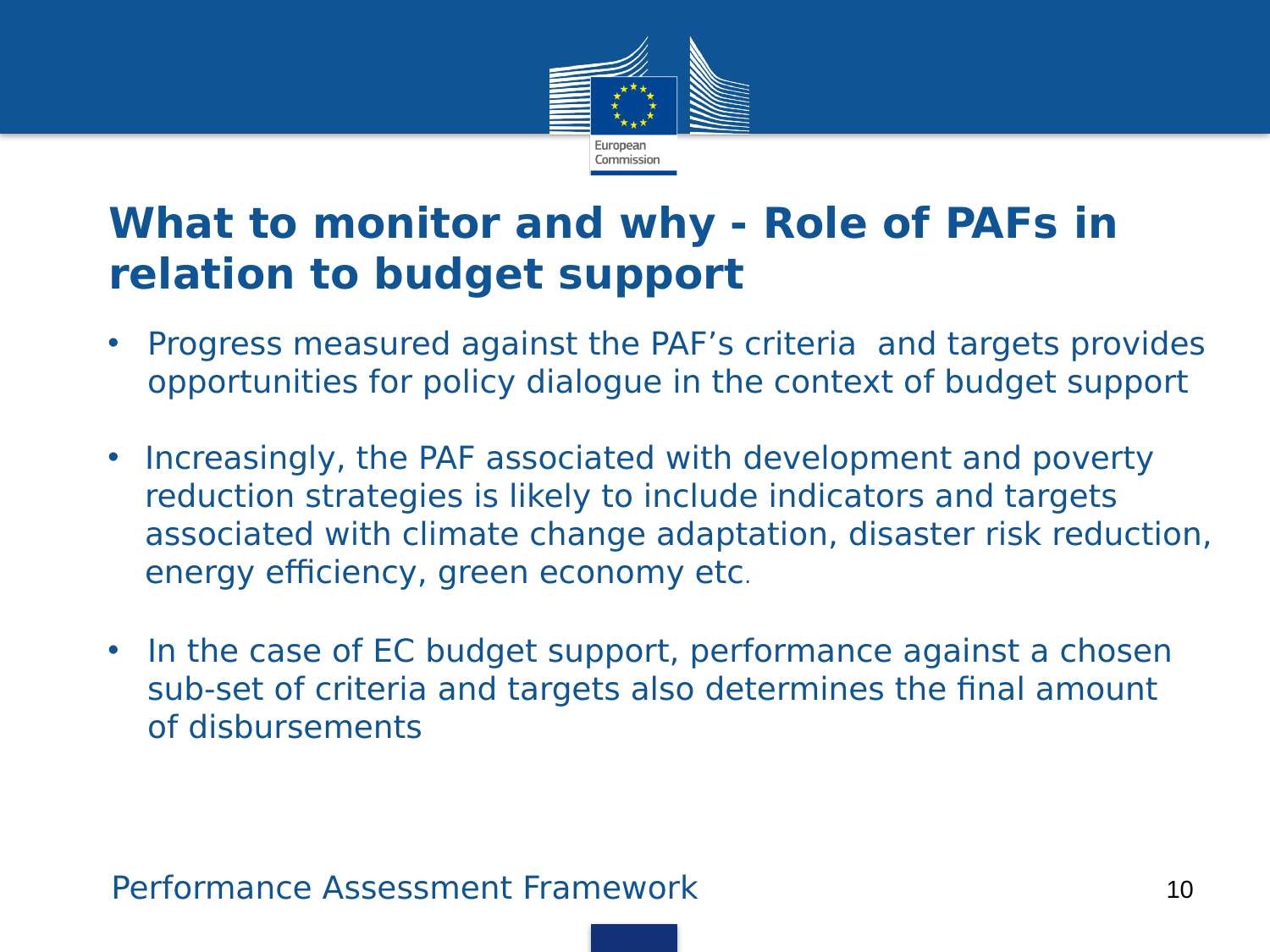

# What to monitor and why - Role of PAFs in relation to budget support
Progress measured against the PAF’s criteria  and targets provides opportunities for policy dialogue in the context of budget support

Increasingly, the PAF associated with development and poverty reduction strategies is likely to include indicators and targets associated with climate change adaptation, disaster risk reduction, energy efficiency, green economy etc.
In the case of EC budget support, performance against a chosen sub-set of criteria and targets also determines the final amount of disbursements

Performance Assessment Framework
10